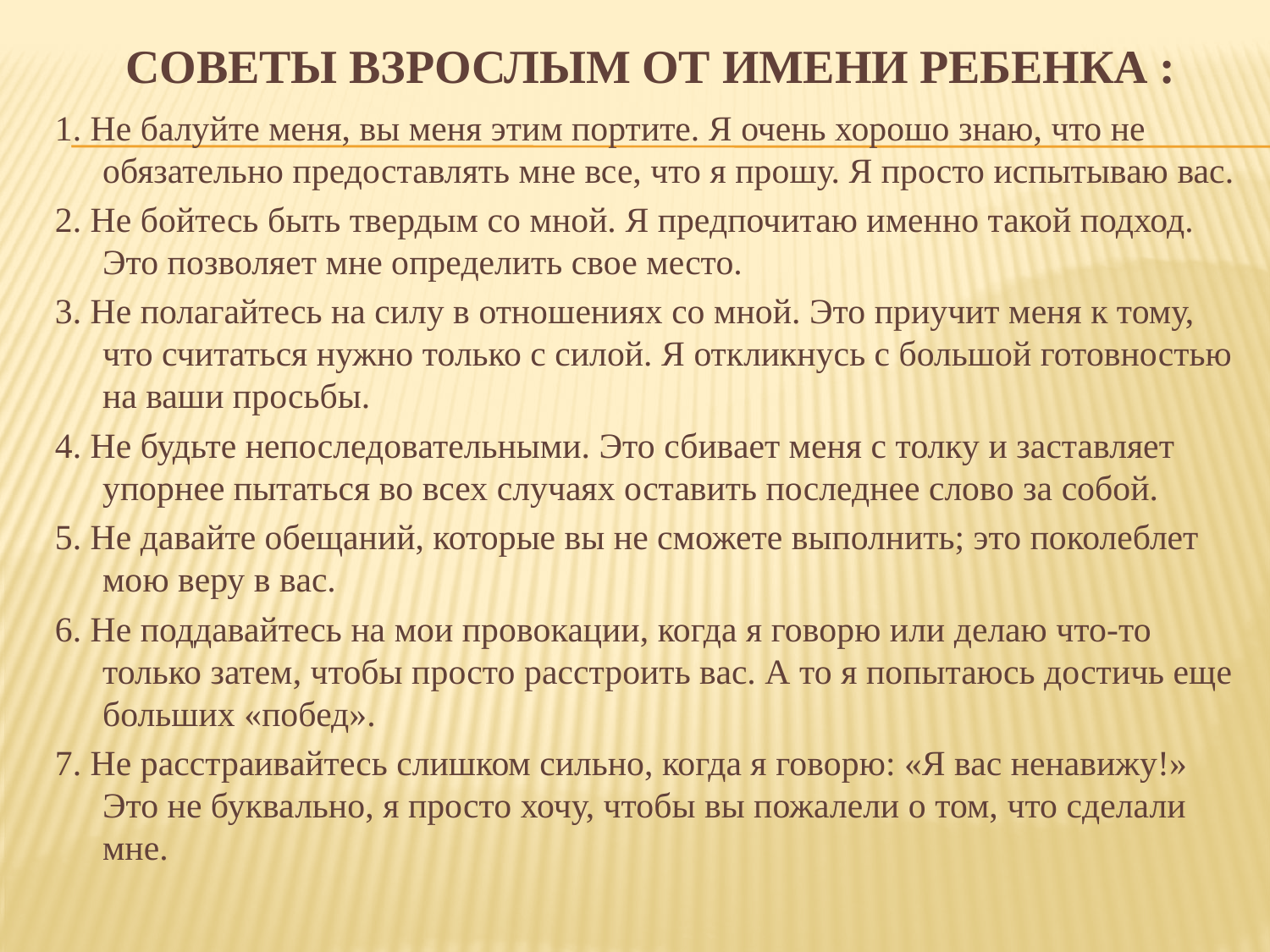

# Советы взрослым от имени ребенка :
1. Не балуйте меня, вы меня этим портите. Я очень хорошо знаю, что не обязательно предоставлять мне все, что я прошу. Я просто испытываю вас.
2. Не бойтесь быть твердым со мной. Я предпочитаю именно такой подход. Это позволяет мне определить свое место.
3. Не полагайтесь на силу в отношениях со мной. Это приучит меня к тому, что считаться нужно только с силой. Я откликнусь с большой готовностью на ваши просьбы.
4. Не будьте непоследовательными. Это сбивает меня с толку и заставляет упорнее пытаться во всех случаях оставить последнее слово за собой.
5. Не давайте обещаний, которые вы не сможете выполнить; это поколеблет мою веру в вас.
6. Не поддавайтесь на мои провокации, когда я говорю или делаю что-то только затем, чтобы просто расстроить вас. А то я попытаюсь достичь еще больших «побед».
7. Не расстраивайтесь слишком сильно, когда я говорю: «Я вас ненавижу!» Это не буквально, я просто хочу, чтобы вы пожалели о том, что сделали мне.